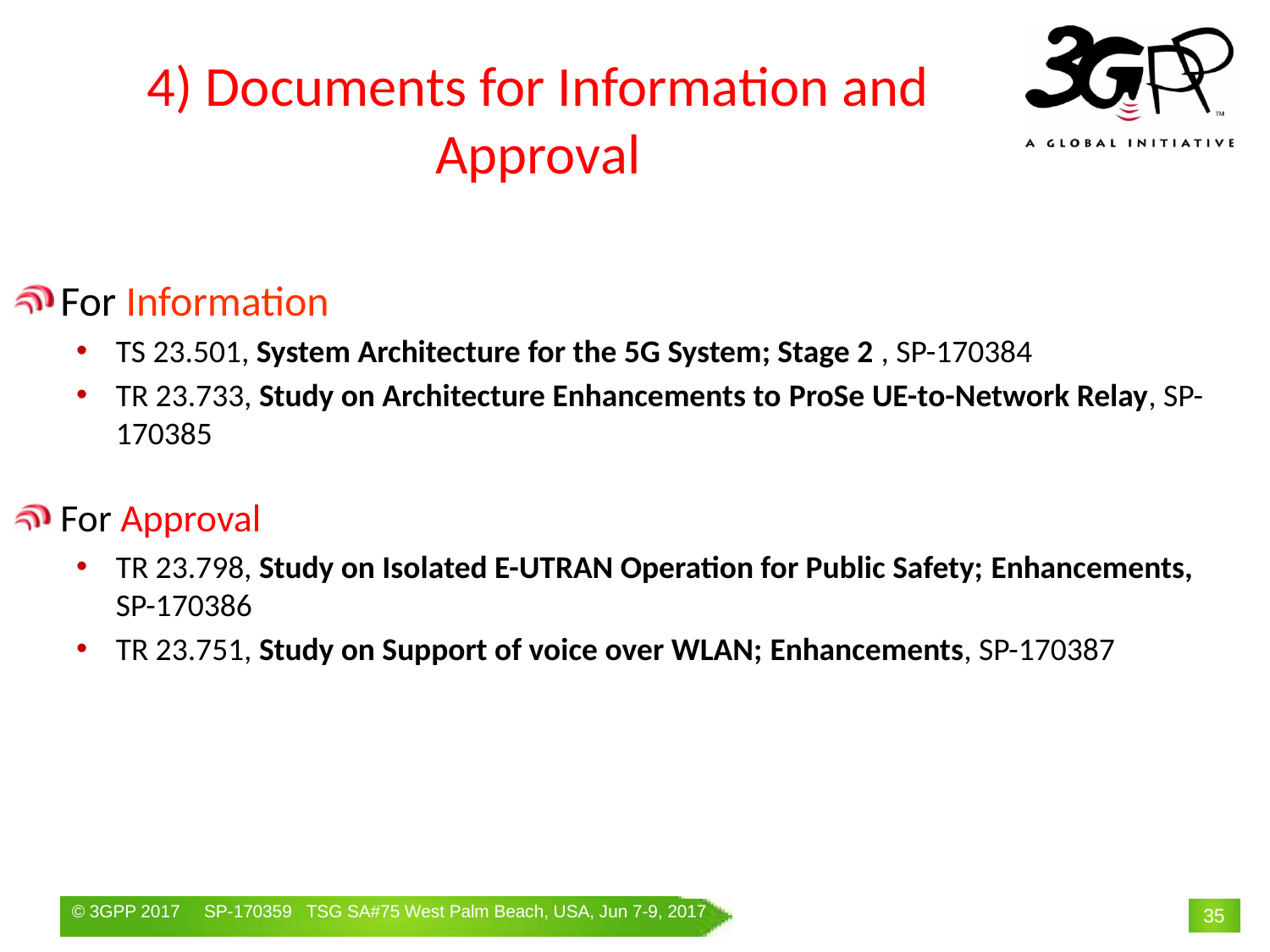

# 4) Documents for Information and Approval
For Information
TS 23.501, System Architecture for the 5G System; Stage 2 , SP-170384
TR 23.733, Study on Architecture Enhancements to ProSe UE-to-Network Relay, SP-170385

For Approval
TR 23.798, Study on Isolated E-UTRAN Operation for Public Safety; Enhancements, SP-170386
TR 23.751, Study on Support of voice over WLAN; Enhancements, SP-170387